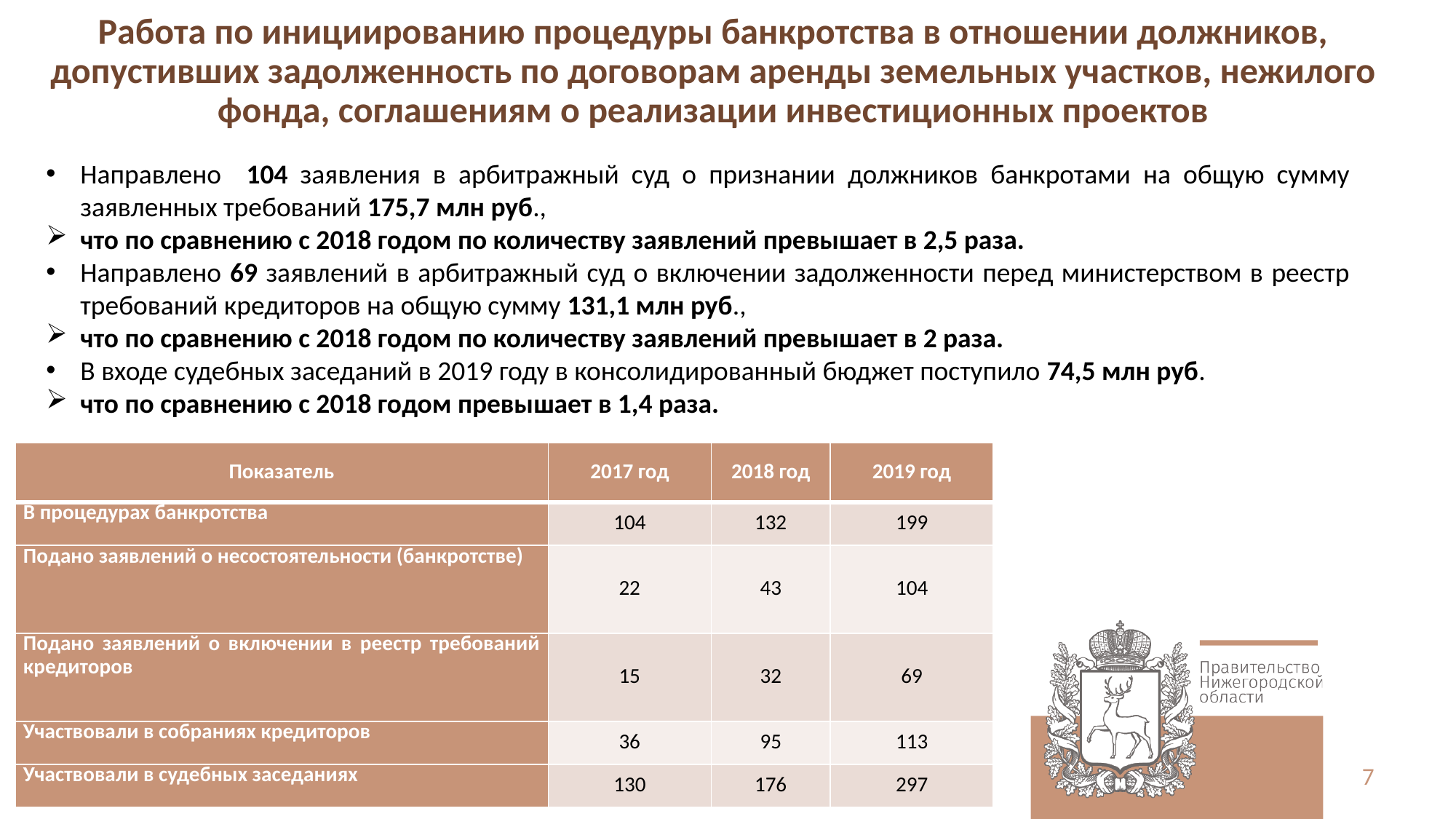

# Работа по инициированию процедуры банкротства в отношении должников, допустивших задолженность по договорам аренды земельных участков, нежилого фонда, соглашениям о реализации инвестиционных проектов
Направлено  104 заявления в арбитражный суд о признании должников банкротами на общую сумму заявленных требований 175,7 млн руб.,
что по сравнению с 2018 годом по количеству заявлений превышает в 2,5 раза.
Направлено 69 заявлений в арбитражный суд о включении задолженности перед министерством в реестр требований кредиторов на общую сумму 131,1 млн руб.,
что по сравнению с 2018 годом по количеству заявлений превышает в 2 раза.
В входе судебных заседаний в 2019 году в консолидированный бюджет поступило 74,5 млн руб.
что по сравнению с 2018 годом превышает в 1,4 раза.
| Показатель | 2017 год | 2018 год | 2019 год |
| --- | --- | --- | --- |
| В процедурах банкротства | 104 | 132 | 199 |
| Подано заявлений о несостоятельности (банкротстве) | 22 | 43 | 104 |
| Подано заявлений о включении в реестр требований кредиторов | 15 | 32 | 69 |
| Участвовали в собраниях кредиторов | 36 | 95 | 113 |
| Участвовали в судебных заседаниях | 130 | 176 | 297 |
7